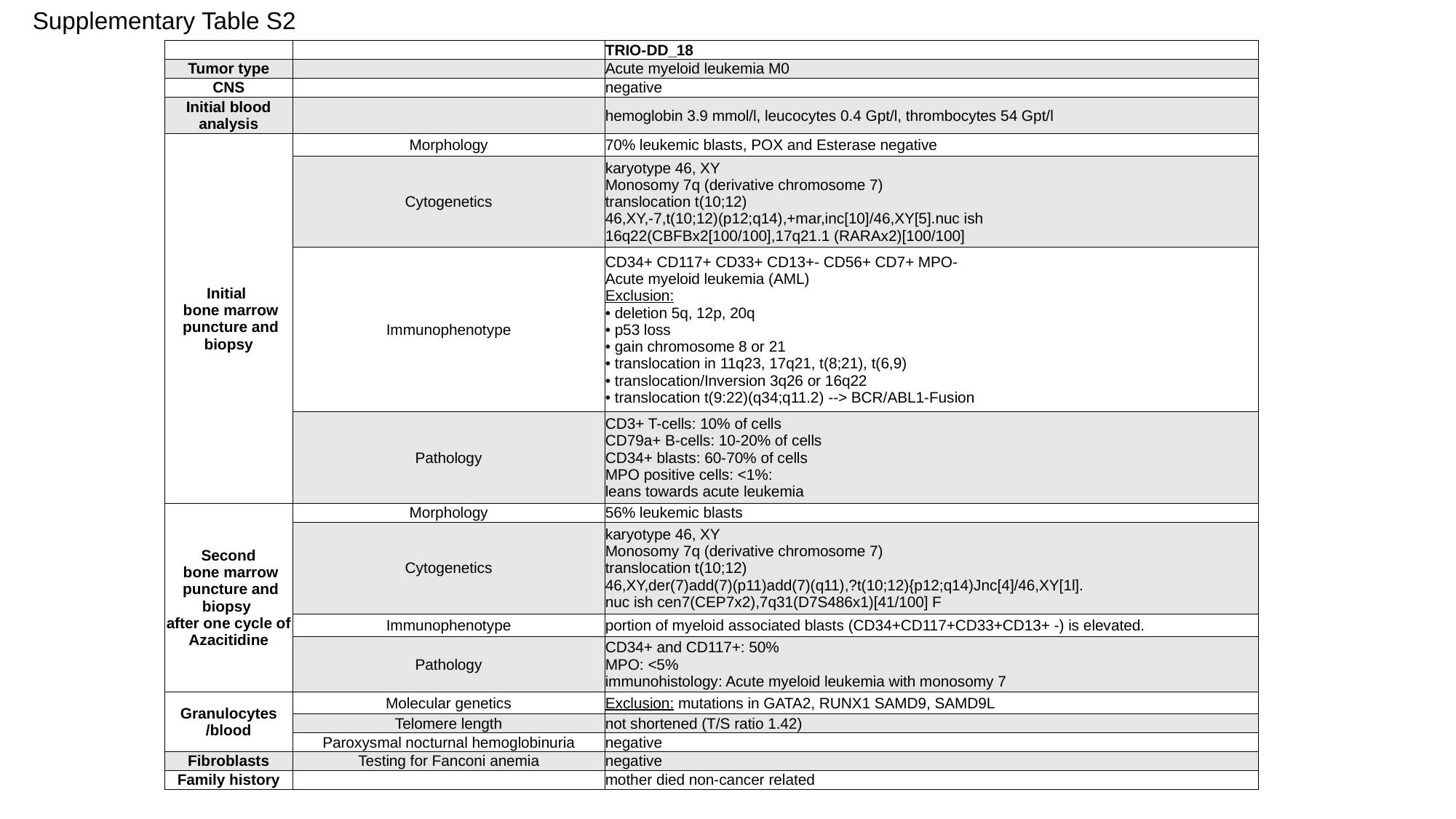

Supplementary Table S2
|  |  | TRIO-DD\_18 |
| --- | --- | --- |
| Tumor type |  | Acute myeloid leukemia M0 |
| CNS |  | negative |
| Initial blood analysis |  | hemoglobin 3.9 mmol/l, leucocytes 0.4 Gpt/l, thrombocytes 54 Gpt/l |
| Initial bone marrow puncture and biopsy | Morphology | 70% leukemic blasts, POX and Esterase negative |
|  | Cytogenetics | karyotype 46, XY Monosomy 7q (derivative chromosome 7) translocation t(10;12) 46,XY,-7,t(10;12)(p12;q14),+mar,inc[10]/46,XY[5].nuc ish 16q22(CBFBx2[100/100],17q21.1 (RARAx2)[100/100] |
|  | Immunophenotype | CD34+ CD117+ CD33+ CD13+- CD56+ CD7+ MPO- Acute myeloid leukemia (AML) Exclusion: • deletion 5q, 12p, 20q • p53 loss • gain chromosome 8 or 21 • translocation in 11q23, 17q21, t(8;21), t(6,9) • translocation/Inversion 3q26 or 16q22 • translocation t(9:22)(q34;q11.2) --> BCR/ABL1-Fusion |
|  | Pathology | CD3+ T-cells: 10% of cells CD79a+ B-cells: 10-20% of cells CD34+ blasts: 60-70% of cells MPO positive cells: <1%: leans towards acute leukemia |
| Second bone marrow puncture and biopsy after one cycle of Azacitidine | Morphology | 56% leukemic blasts |
|  | Cytogenetics | karyotype 46, XY Monosomy 7q (derivative chromosome 7) translocation t(10;12) 46,XY,der(7)add(7)(p11)add(7)(q11),?t(10;12){p12;q14)Jnc[4]/46,XY[1l]. nuc ish cen7(CEP7x2),7q31(D7S486x1)[41/100] F |
|  | Immunophenotype | portion of myeloid associated blasts (CD34+CD117+CD33+CD13+ -) is elevated. |
|  | Pathology | CD34+ and CD117+: 50% MPO: <5% immunohistology: Acute myeloid leukemia with monosomy 7 |
| Granulocytes /blood | Molecular genetics | Exclusion: mutations in GATA2, RUNX1 SAMD9, SAMD9L |
|  | Telomere length | not shortened (T/S ratio 1.42) |
|  | Paroxysmal nocturnal hemoglobinuria | negative |
| Fibroblasts | Testing for Fanconi anemia | negative |
| Family history |  | mother died non-cancer related |